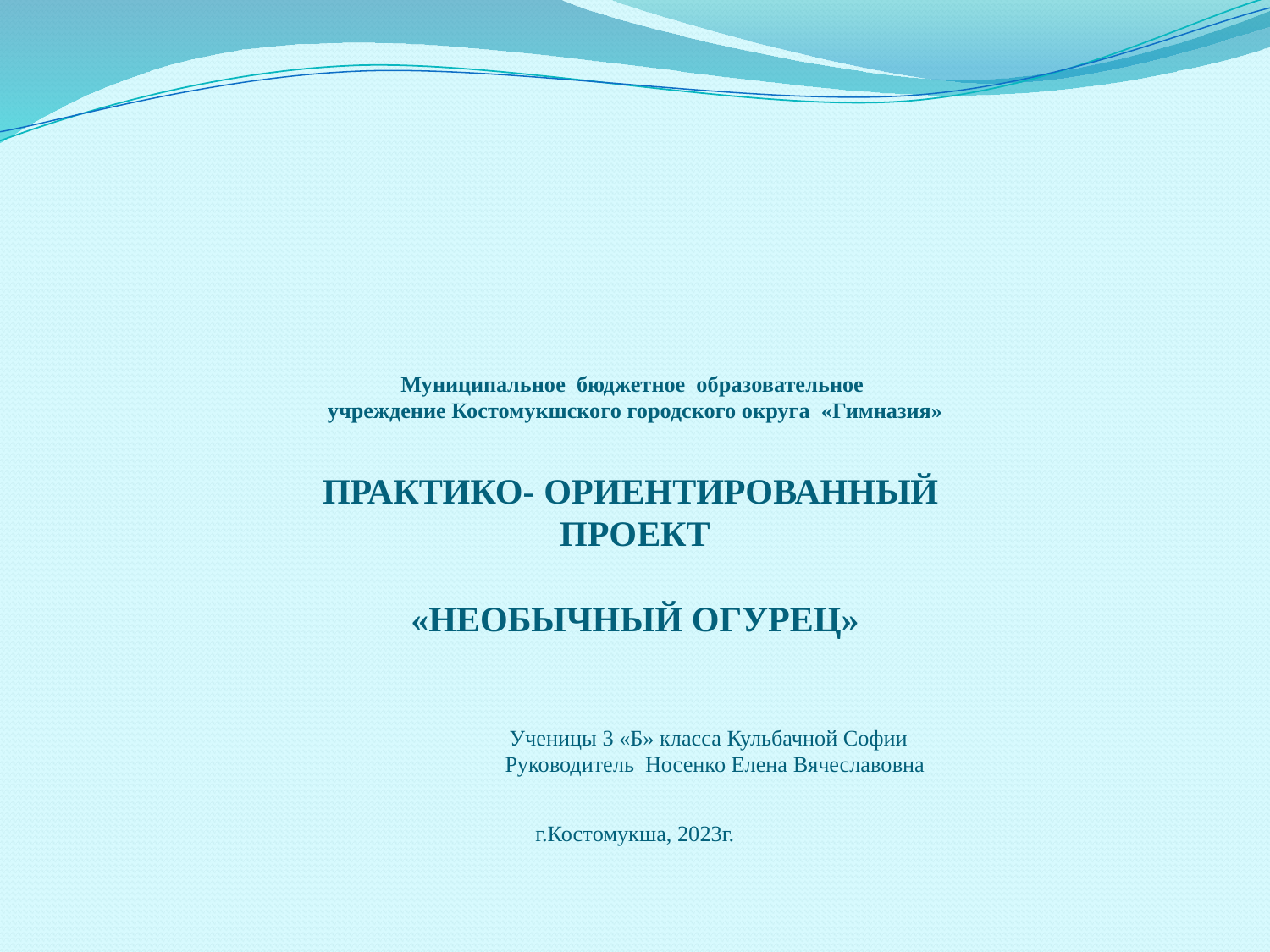

# Муниципальное  бюджетное  образовательное учреждение Костомукшского городского округа  «Гимназия» ПРАКТИКО- ОРИЕНТИРОВАННЫЙ ПРОЕКТ «НЕОБЫЧНЫЙ ОГУРЕЦ» Ученицы 3 «Б» класса Кульбачной Софии Руководитель  Носенко Елена Вячеславовна г.Костомукша, 2023г.